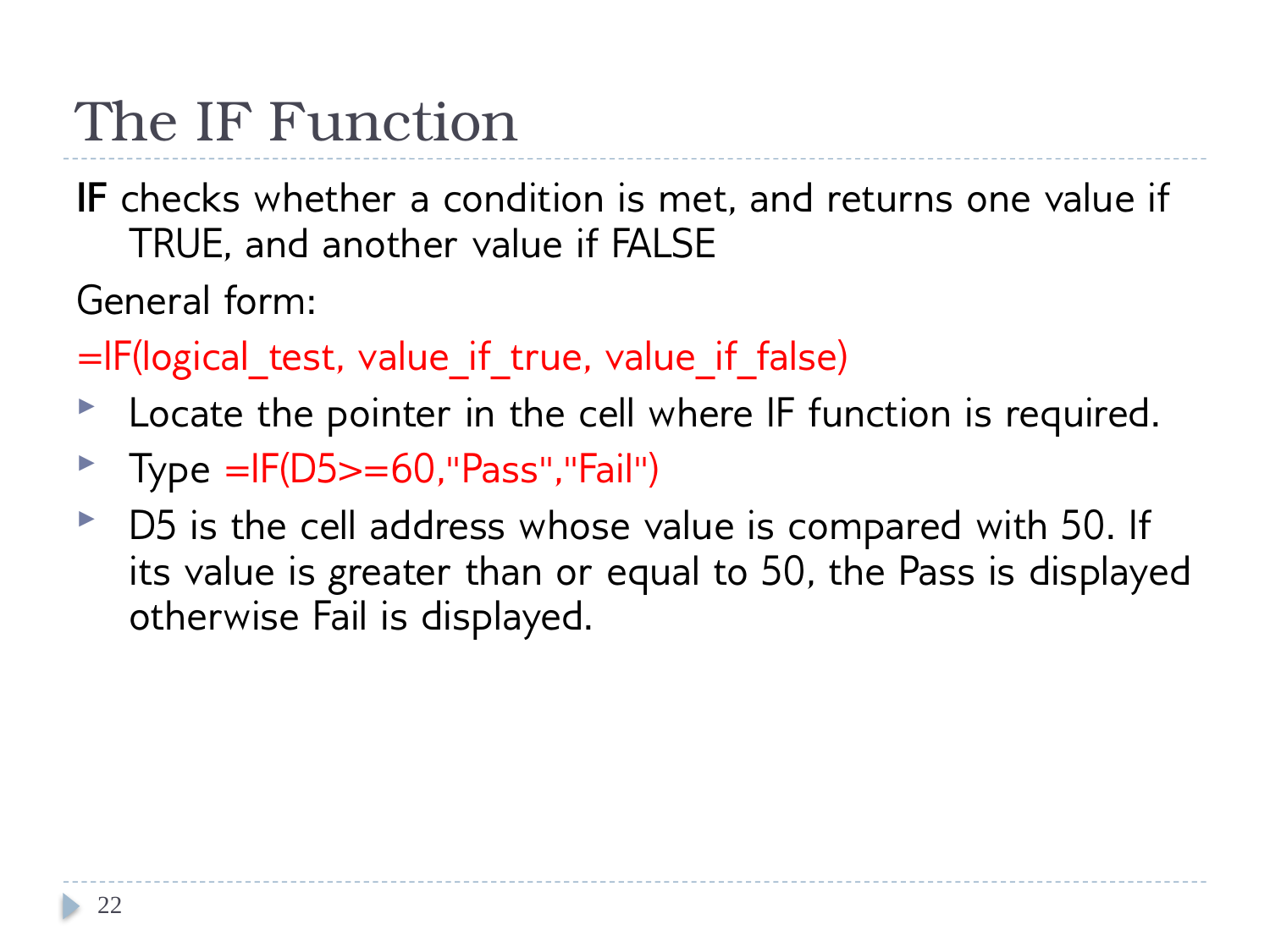

# The IF Function
IF checks whether a condition is met, and returns one value if TRUE, and another value if FALSE
General form:
=IF(logical_test, value_if_true, value_if_false)
Locate the pointer in the cell where IF function is required.
Type =IF(D5>=60,"Pass","Fail")
D5 is the cell address whose value is compared with 50. If its value is greater than or equal to 50, the Pass is displayed otherwise Fail is displayed.

22